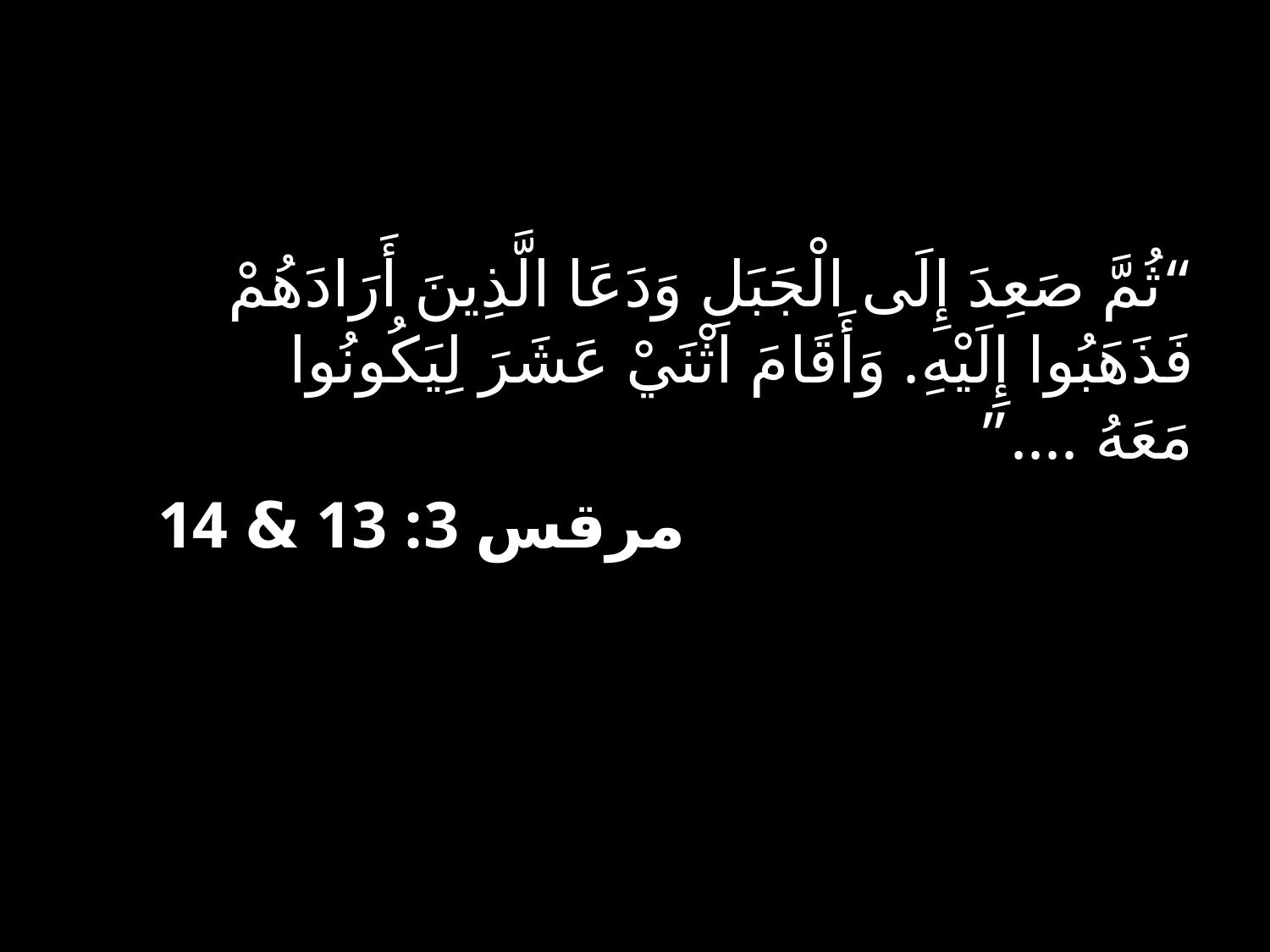

“ثُمَّ صَعِدَ إِلَى الْجَبَلِ وَدَعَا الَّذِينَ أَرَادَهُمْ فَذَهَبُوا إِلَيْهِ. وَأَقَامَ اثْنَيْ عَشَرَ لِيَكُونُوا مَعَهُ ....”
					مرقس 3: 13 & 14